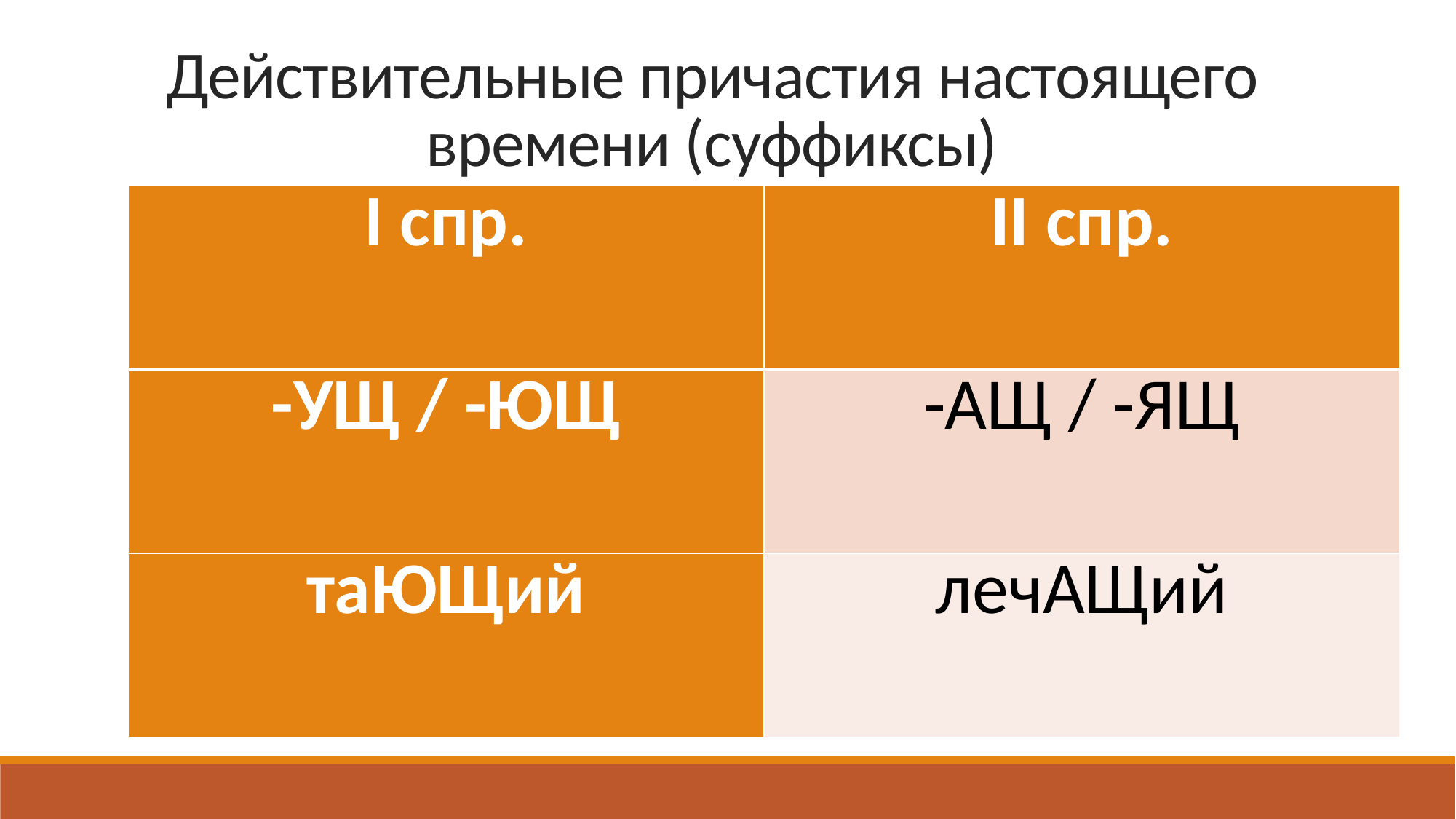

# Действительные причастия настоящего времени (суффиксы)

| I спр. | II спр. |
| --- | --- |
| -УЩ / -ЮЩ | -АЩ / -ЯЩ |
| таЮЩий | лечАЩий |